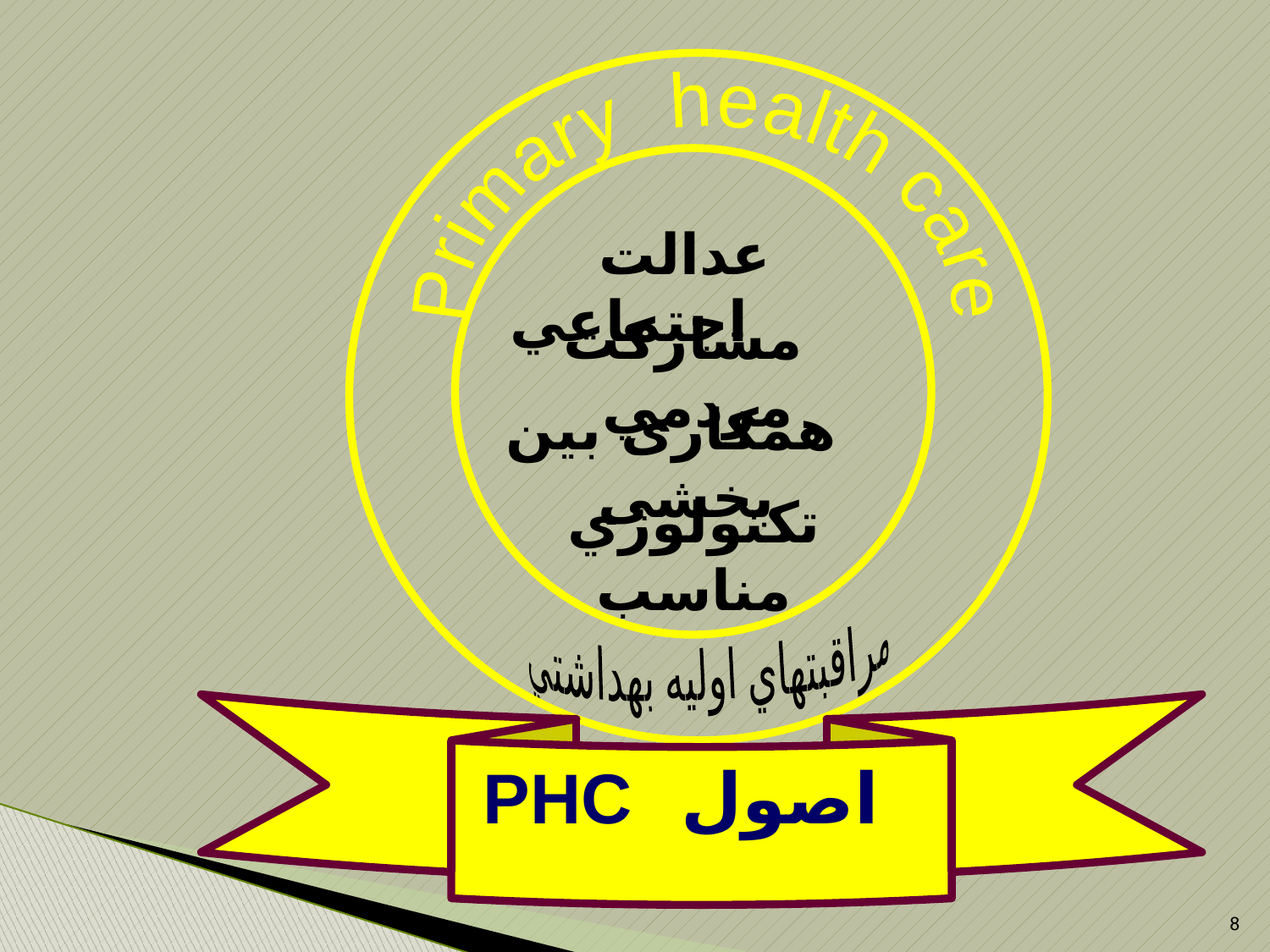

Primary  health care

     عدالت اجتماعي

 مشاركت مردمي
 همکاری بين بخشی
تكنولوژي مناسب
مراقبتهاي اوليه بهداشتي
     اصول  PHC

8